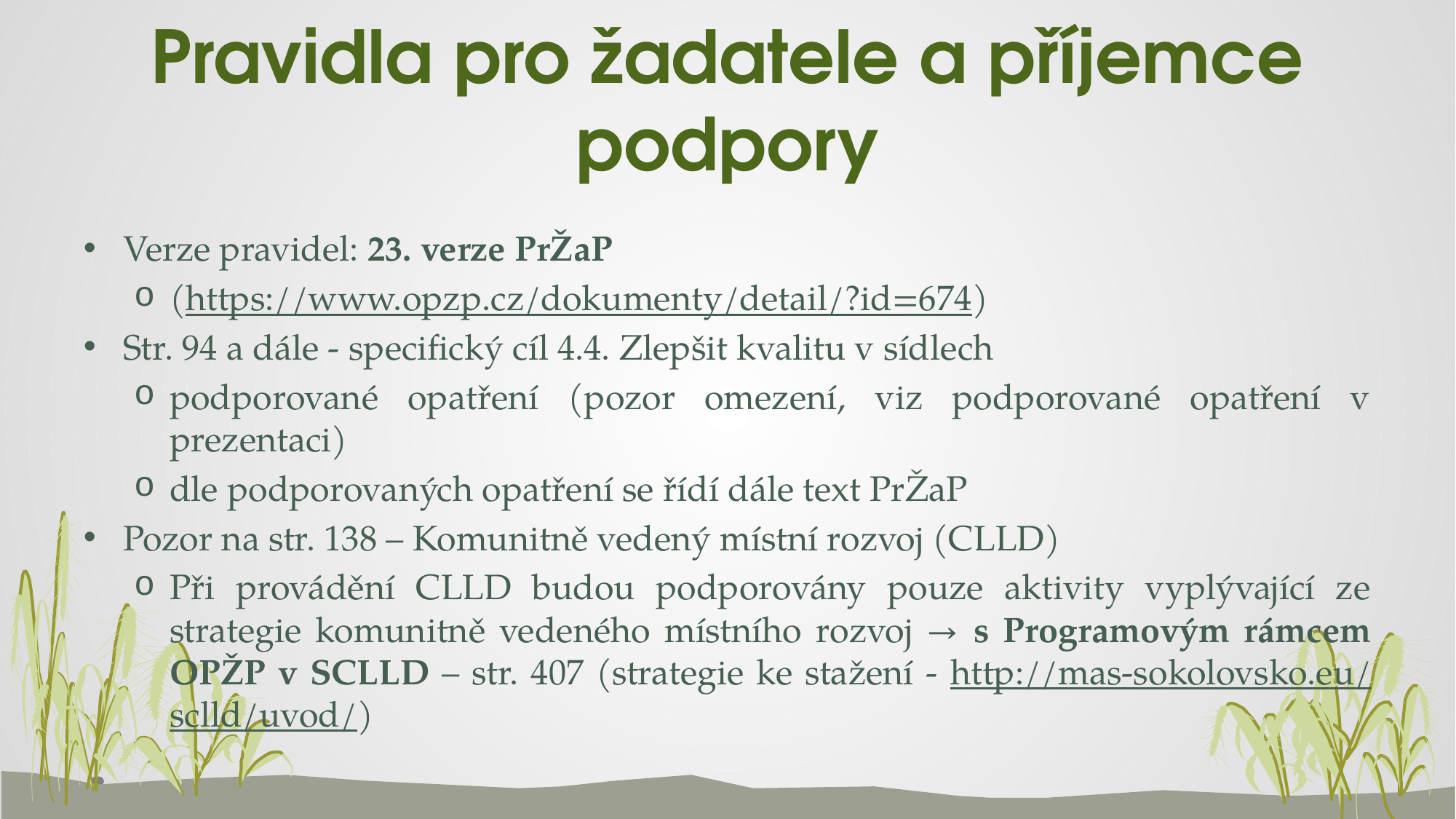

# Pravidla pro žadatele a příjemce podpory
Verze pravidel: 23. verze PrŽaP
(https://www.opzp.cz/dokumenty/detail/?id=674)
Str. 94 a dále - specifický cíl 4.4. Zlepšit kvalitu v sídlech
podporované opatření (pozor omezení, viz podporované opatření v prezentaci)
dle podporovaných opatření se řídí dále text PrŽaP
Pozor na str. 138 – Komunitně vedený místní rozvoj (CLLD)
Při provádění CLLD budou podporovány pouze aktivity vyplývající ze strategie komunitně vedeného místního rozvoj → s Programovým rámcem OPŽP v SCLLD – str. 407 (strategie ke stažení - http://mas-sokolovsko.eu/sclld/uvod/)